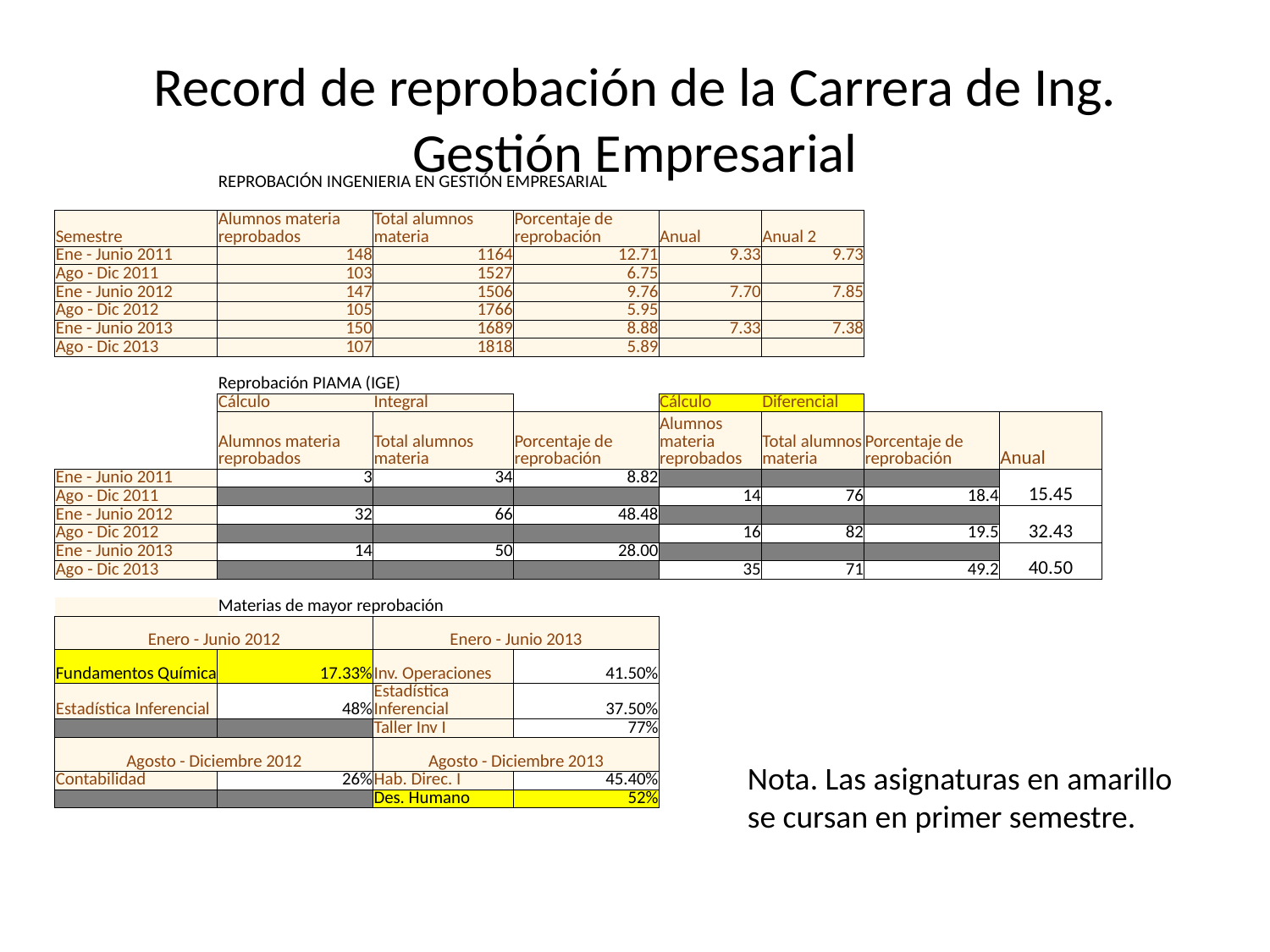

# Record de reprobación de la Carrera de Ing. Gestión Empresarial
|  | REPROBACIÓN INGENIERIA EN GESTIÓN EMPRESARIAL |  |  |  |  |  |  |  |
| --- | --- | --- | --- | --- | --- | --- | --- | --- |
|  |  |  |  |  |  |  |  |  |
| Semestre | Alumnos materia reprobados | Total alumnos materia | Porcentaje de reprobación | Anual | Anual 2 |  |  |  |
| Ene - Junio 2011 | 148 | 1164 | 12.71 | 9.33 | 9.73 |  |  |  |
| Ago - Dic 2011 | 103 | 1527 | 6.75 |  |  |  |  |  |
| Ene - Junio 2012 | 147 | 1506 | 9.76 | 7.70 | 7.85 |  |  |  |
| Ago - Dic 2012 | 105 | 1766 | 5.95 |  |  |  |  |  |
| Ene - Junio 2013 | 150 | 1689 | 8.88 | 7.33 | 7.38 |  |  |  |
| Ago - Dic 2013 | 107 | 1818 | 5.89 |  |  |  |  |  |
|  |  |  |  |  |  |  |  |  |
|  | Reprobación PIAMA (IGE) |  |  |  |  |  |  |  |
|  | Cálculo | Integral |  | Cálculo | Diferencial |  |  |  |
|  | Alumnos materia reprobados | Total alumnos materia | Porcentaje de reprobación | Alumnos materia reprobados | Total alumnos materia | Porcentaje de reprobación | Anual |  |
| Ene - Junio 2011 | 3 | 34 | 8.82 |  |  |  | 15.45 |  |
| Ago - Dic 2011 |  |  |  | 14 | 76 | 18.4 |  |  |
| Ene - Junio 2012 | 32 | 66 | 48.48 |  |  |  | 32.43 |  |
| Ago - Dic 2012 |  |  |  | 16 | 82 | 19.5 |  |  |
| Ene - Junio 2013 | 14 | 50 | 28.00 |  |  |  | 40.50 |  |
| Ago - Dic 2013 |  |  |  | 35 | 71 | 49.2 |  |  |
|  |  |  |  |  |  |  |  |  |
|  | Materias de mayor reprobación |  |  |  |  |  |  |  |
| Enero - Junio 2012 |  | Enero - Junio 2013 |  |  |  |  |  |  |
| Fundamentos Química | 17.33% | Inv. Operaciones | 41.50% |  |  |  |  |  |
| Estadística Inferencial | 48% | Estadística Inferencial | 37.50% |  |  |  |  |  |
|  |  | Taller Inv I | 77% |  |  |  |  |  |
| Agosto - Diciembre 2012 |  | Agosto - Diciembre 2013 |  |  |  |  |  |  |
| Contabilidad | 26% | Hab. Direc. I | 45.40% |  |  |  |  |  |
|  |  | Des. Humano | 52% |  |  |  |  |  |
|  |  |  |  |  |  |  |  |  |
|  |  |  |  |  |  |  |  |  |
Nota. Las asignaturas en amarillo se cursan en primer semestre.